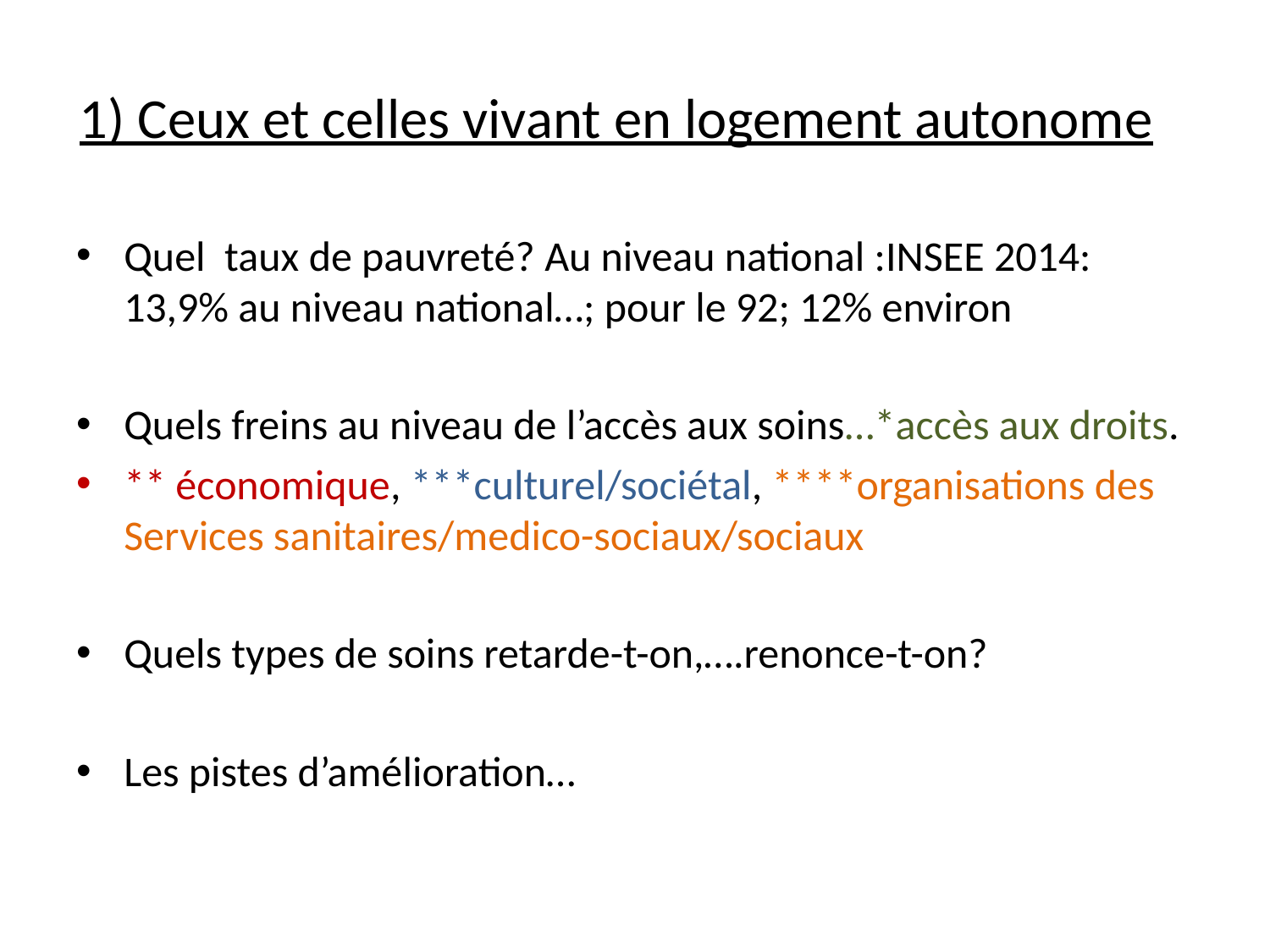

# 1) Ceux et celles vivant en logement autonome
Quel  taux de pauvreté? Au niveau national :INSEE 2014: 13,9% au niveau national…; pour le 92; 12% environ

Quels freins au niveau de l’accès aux soins…*accès aux droits.
** économique, ***culturel/sociétal, ****organisations des Services sanitaires/medico-sociaux/sociaux

Quels types de soins retarde-t-on,….renonce-t-on?

Les pistes d’amélioration…